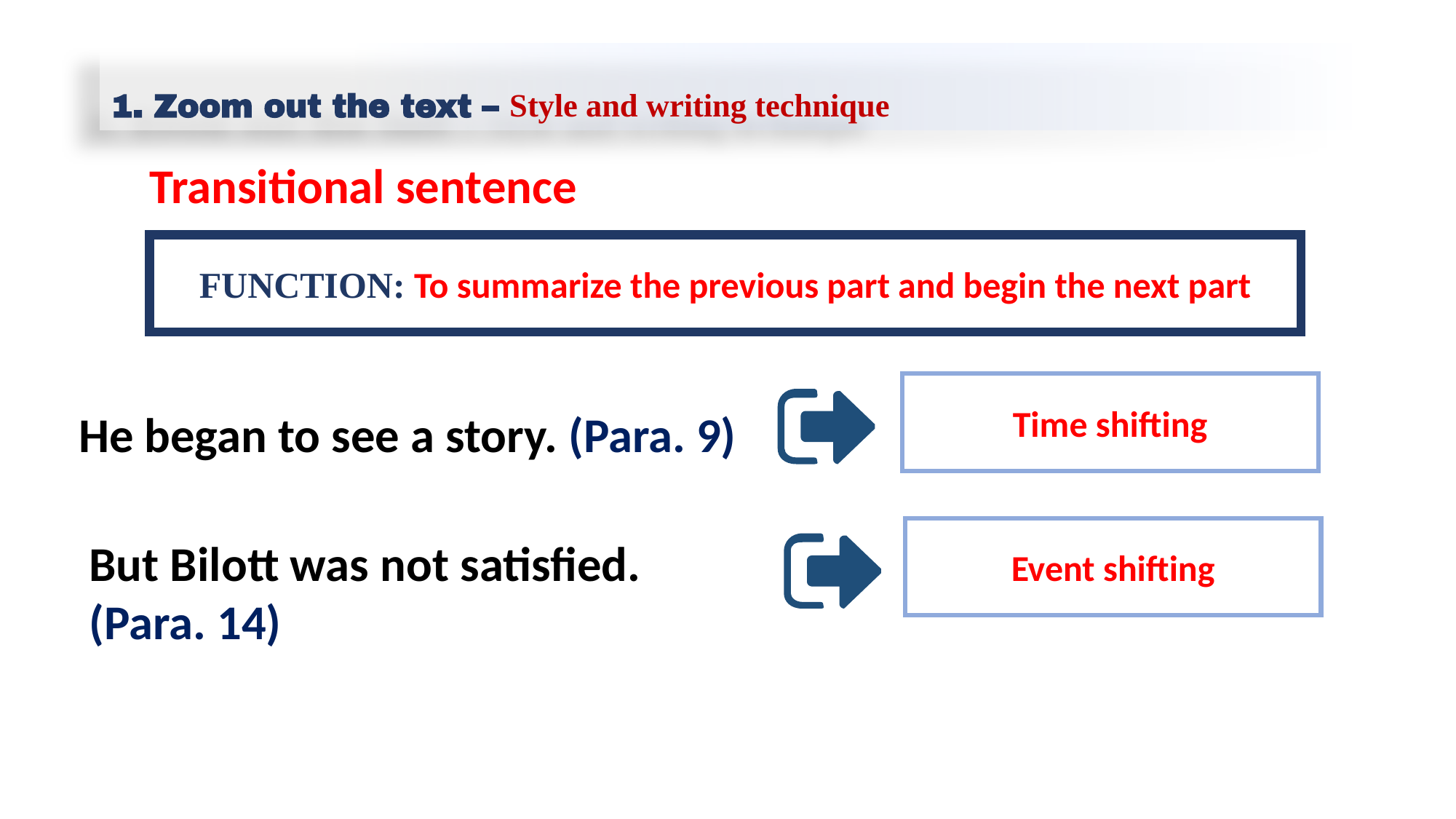

# 1. Zoom out the text – Style and writing technique

Transitional sentence
FUNCTION: To summarize the previous part and begin the next part
Time shifting

He began to see a story. (Para. 9)
Event shifting
But Bilott was not satisfied.
(Para. 14)